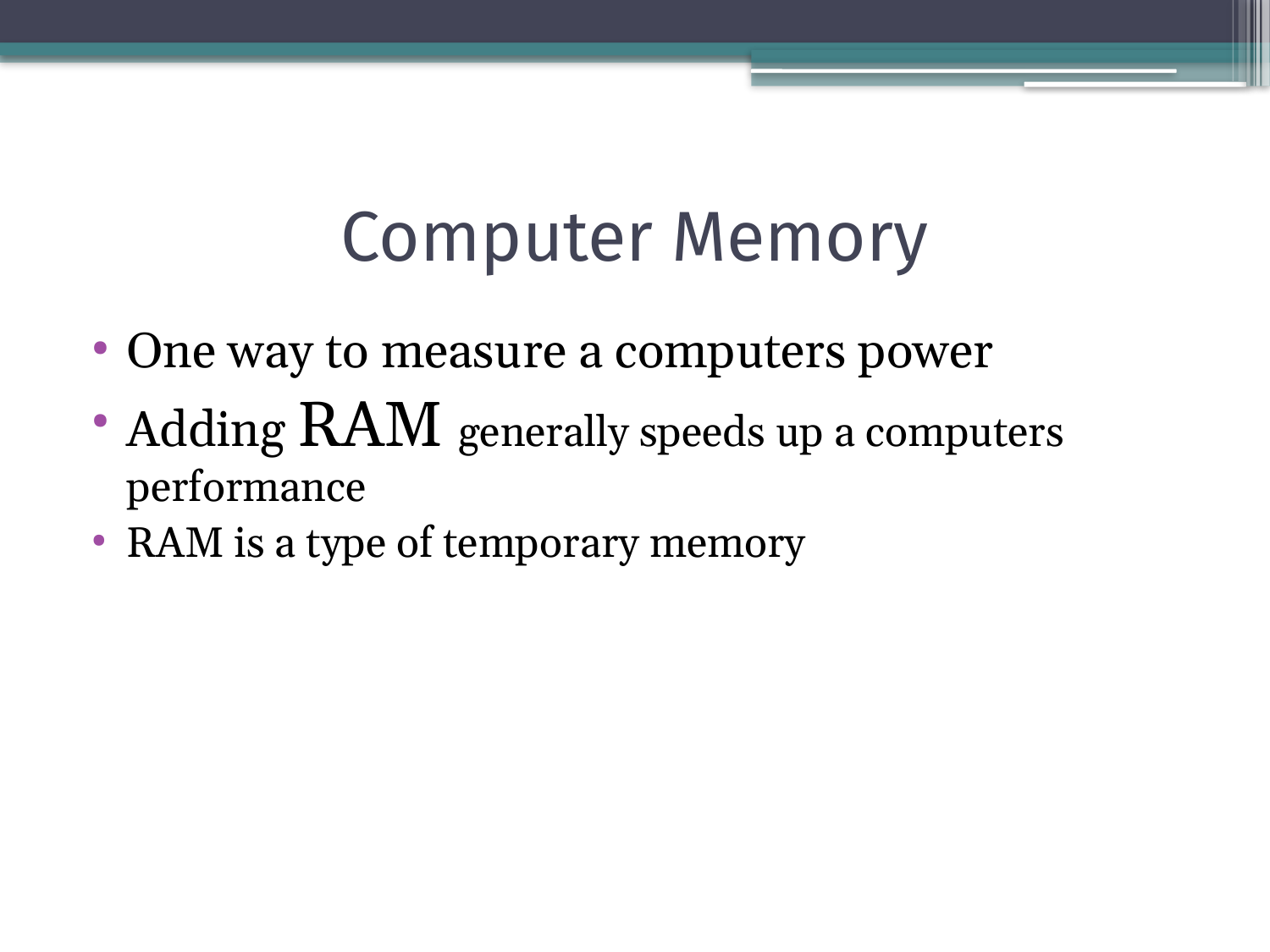

# Computer Memory
One way to measure a computers power
Adding RAM generally speeds up a computers performance
RAM is a type of temporary memory